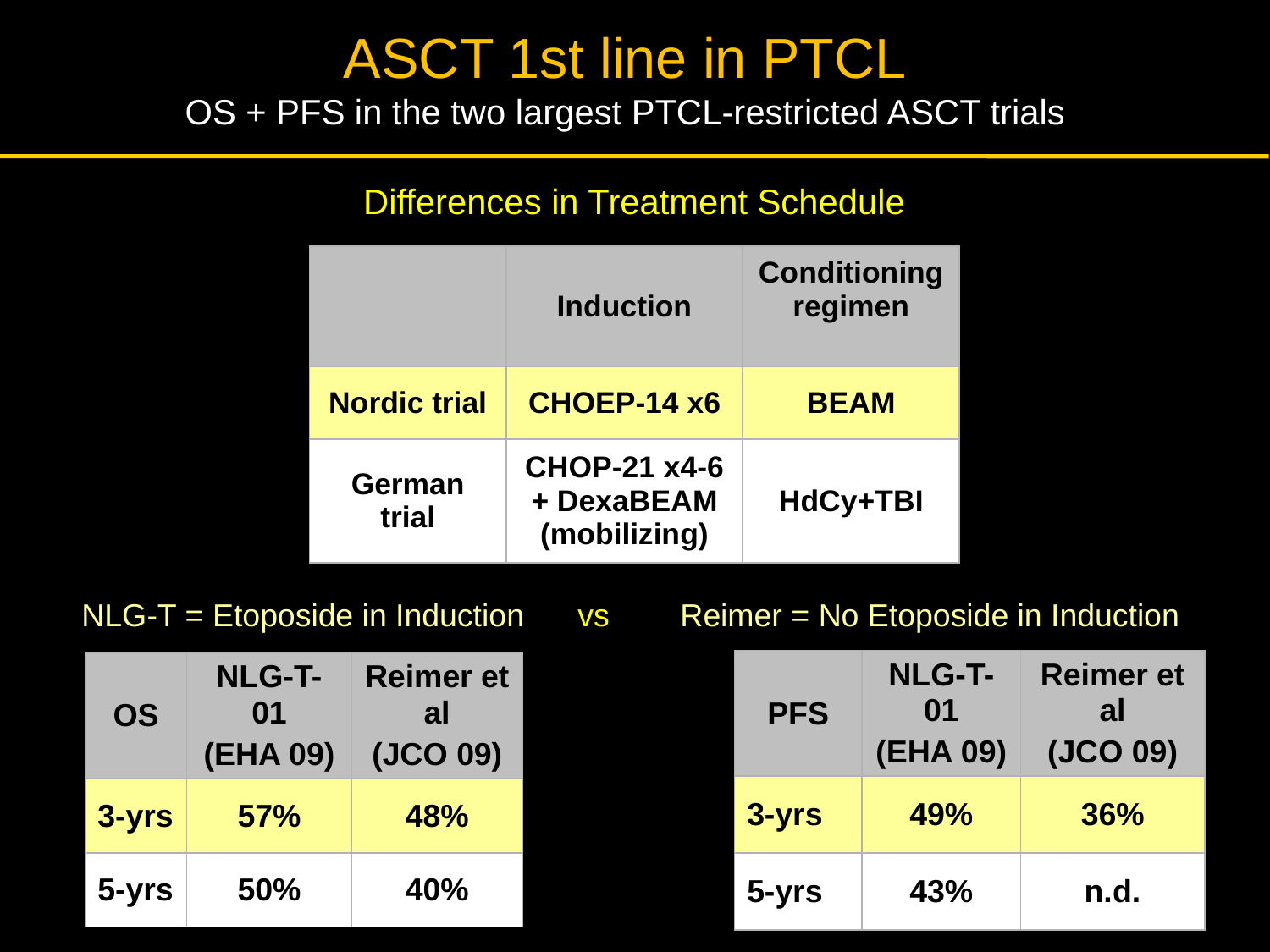

ASCT 1st line in PTCL
OS + PFS in the two largest PTCL-restricted ASCT trials

Differences in Treatment Schedule
|  | Induction | Conditioning regimen |
| --- | --- | --- |
| Nordic trial | CHOEP-14 x6 | BEAM |
| German trial | CHOP-21 x4-6 + DexaBEAM (mobilizing) | HdCy+TBI |
NLG-T = Etoposide in Induction      vs        Reimer = No Etoposide in Induction
| PFS | NLG-T-01 (EHA 09) | Reimer et al (JCO 09) |
| --- | --- | --- |
| 3-yrs | 49% | 36% |
| 5-yrs | 43% | n.d. |
| OS | NLG-T-01 (EHA 09) | Reimer et al (JCO 09) |
| --- | --- | --- |
| 3-yrs | 57% | 48% |
| 5-yrs | 50% | 40% |